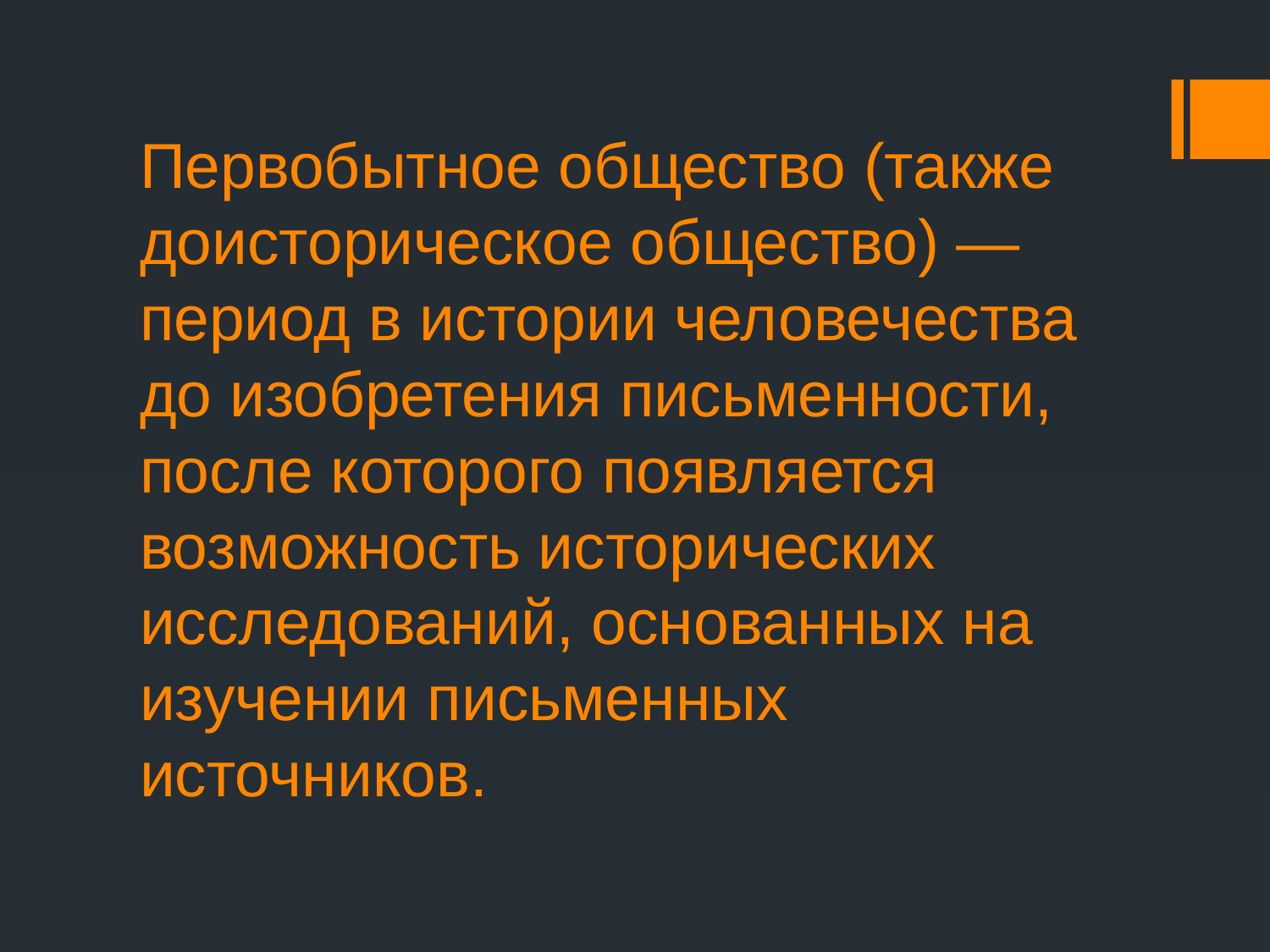

# Первобытное общество (также доисторическое общество) — период в истории человечества до изобретения письменности, после которого появляется возможность исторических исследований, основанных на изучении письменных источников.